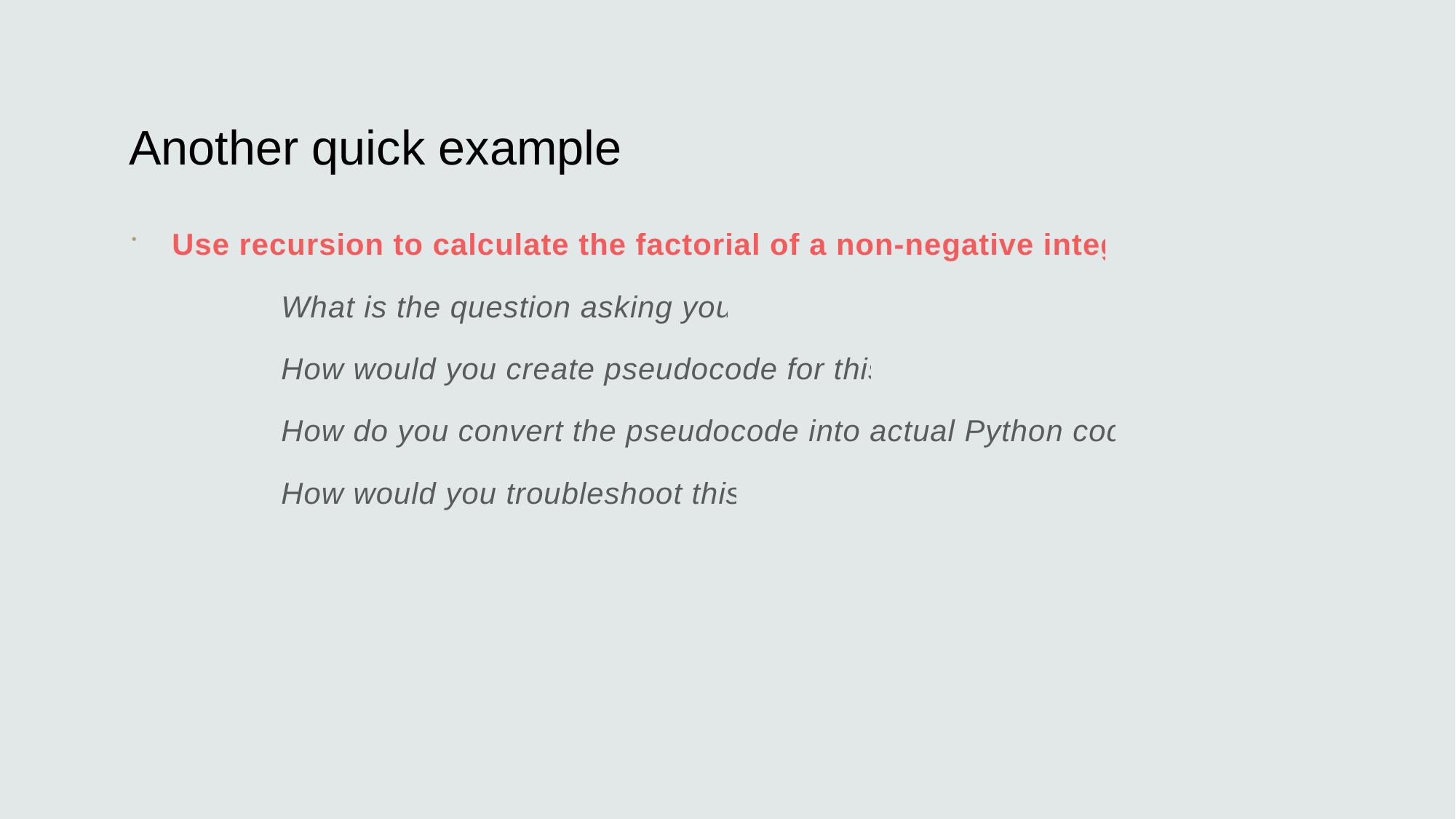

# Another quick example
Use recursion to calculate the factorial of a non-negative integer.
	What is the question asking you?
	How would you create pseudocode for this?
	How do you convert the pseudocode into actual Python code?
	How would you troubleshoot this?